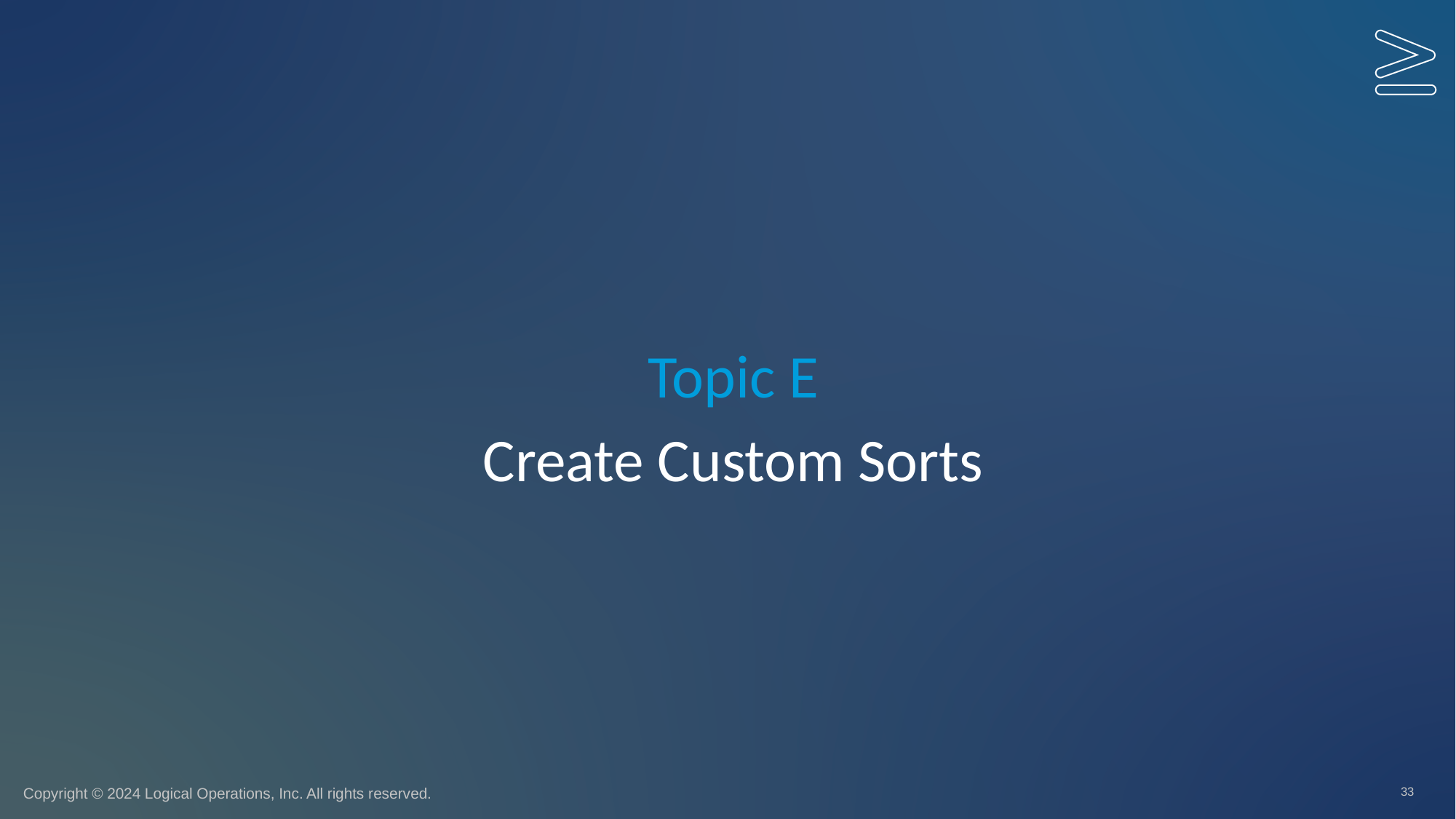

Topic E
# Create Custom Sorts
33